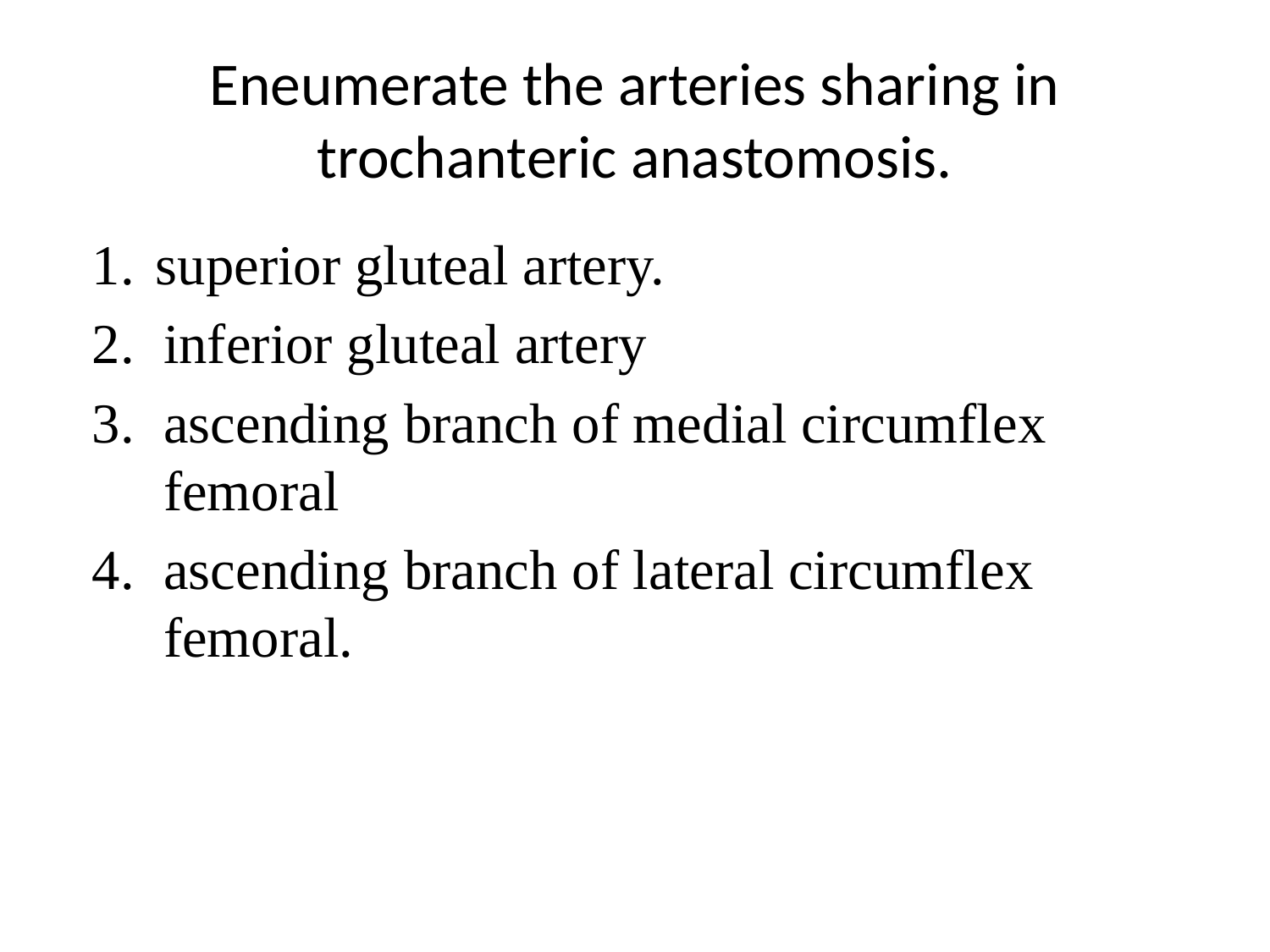

# Eneumerate the arteries sharing in trochanteric anastomosis.
superior gluteal artery.
inferior gluteal artery
ascending branch of medial circumflex femoral
ascending branch of lateral circumflex femoral.